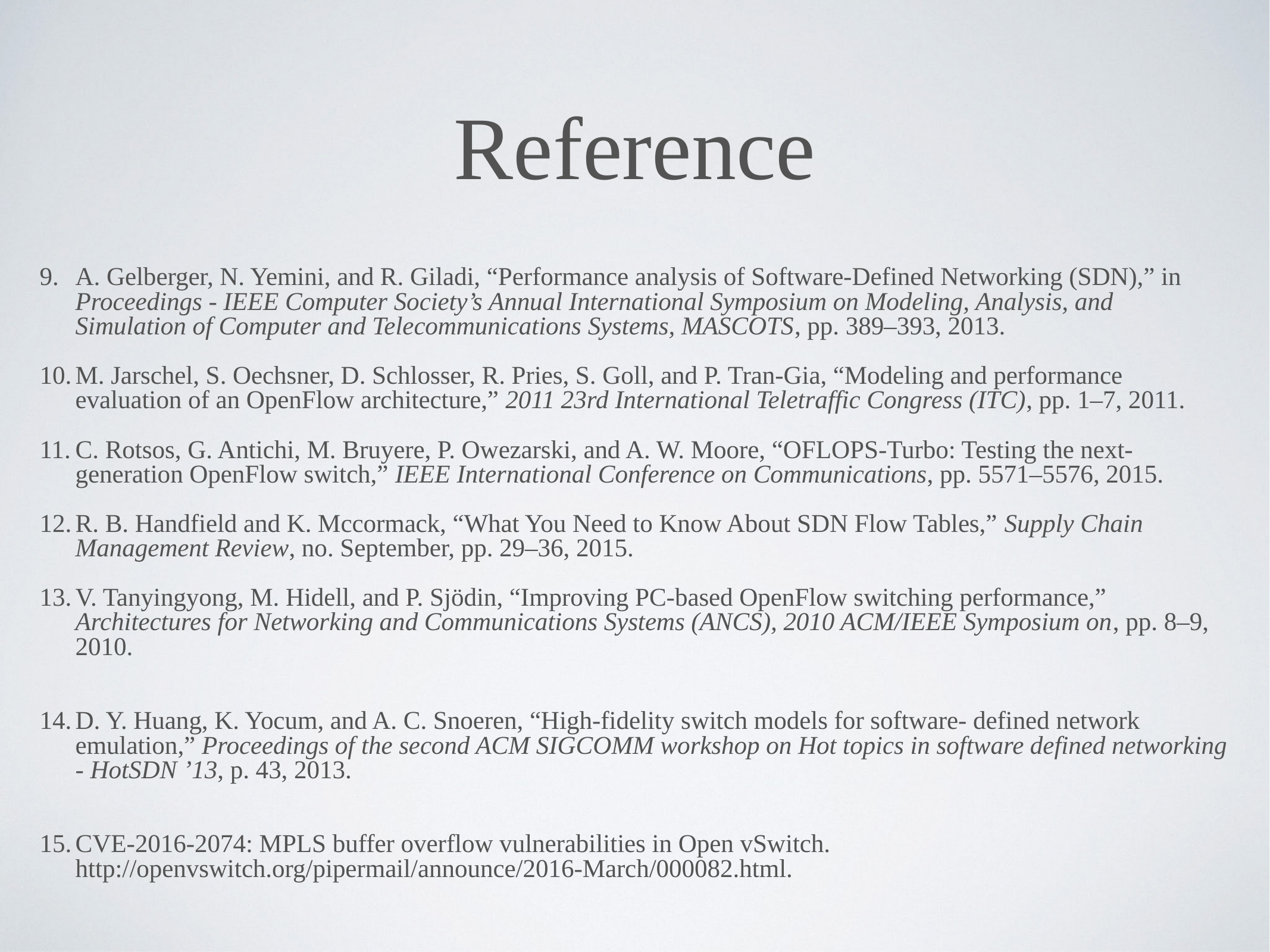

44
# Reference
A. Gelberger, N. Yemini, and R. Giladi, “Performance analysis of Software-Defined Networking (SDN),” in Proceedings - IEEE Computer Society’s Annual International Symposium on Modeling, Analysis, and Simulation of Computer and Telecommunications Systems, MASCOTS, pp. 389–393, 2013.
M. Jarschel, S. Oechsner, D. Schlosser, R. Pries, S. Goll, and P. Tran-Gia, “Modeling and performance evaluation of an OpenFlow architecture,” 2011 23rd International Teletraffic Congress (ITC), pp. 1–7, 2011.
C. Rotsos, G. Antichi, M. Bruyere, P. Owezarski, and A. W. Moore, “OFLOPS-Turbo: Testing the next-generation OpenFlow switch,” IEEE International Conference on Communications, pp. 5571–5576, 2015.
R. B. Handfield and K. Mccormack, “What You Need to Know About SDN Flow Tables,” Supply Chain Management Review, no. September, pp. 29–36, 2015.
V. Tanyingyong, M. Hidell, and P. Sjödin, “Improving PC-based OpenFlow switching performance,” Architectures for Networking and Communications Systems (ANCS), 2010 ACM/IEEE Symposium on, pp. 8–9, 2010.
D. Y. Huang, K. Yocum, and A. C. Snoeren, “High-fidelity switch models for software- defined network emulation,” Proceedings of the second ACM SIGCOMM workshop on Hot topics in software defined networking - HotSDN ’13, p. 43, 2013.
CVE-2016-2074: MPLS buffer overflow vulnerabilities in Open vSwitch. http://openvswitch.org/pipermail/announce/2016-March/000082.html.